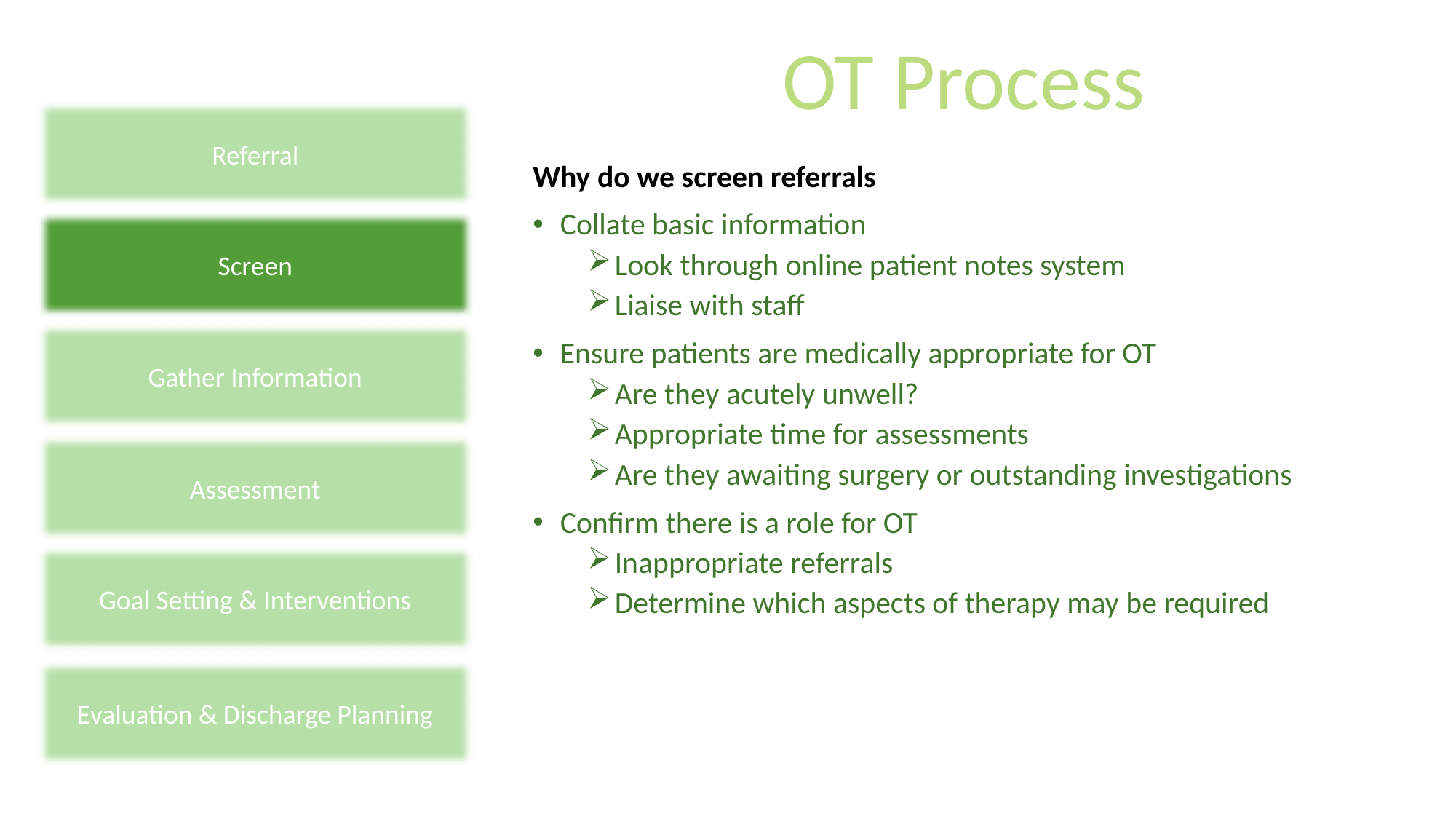

# OT Process
Referral
Why do we screen referrals
Collate basic information
Look through online patient notes system
Liaise with staff
Ensure patients are medically appropriate for OT
Are they acutely unwell?
Appropriate time for assessments
Are they awaiting surgery or outstanding investigations
Confirm there is a role for OT
Inappropriate referrals
Determine which aspects of therapy may be required

Screen
Gather Information
Assessment
Goal Setting & Interventions
Evaluation & Discharge Planning